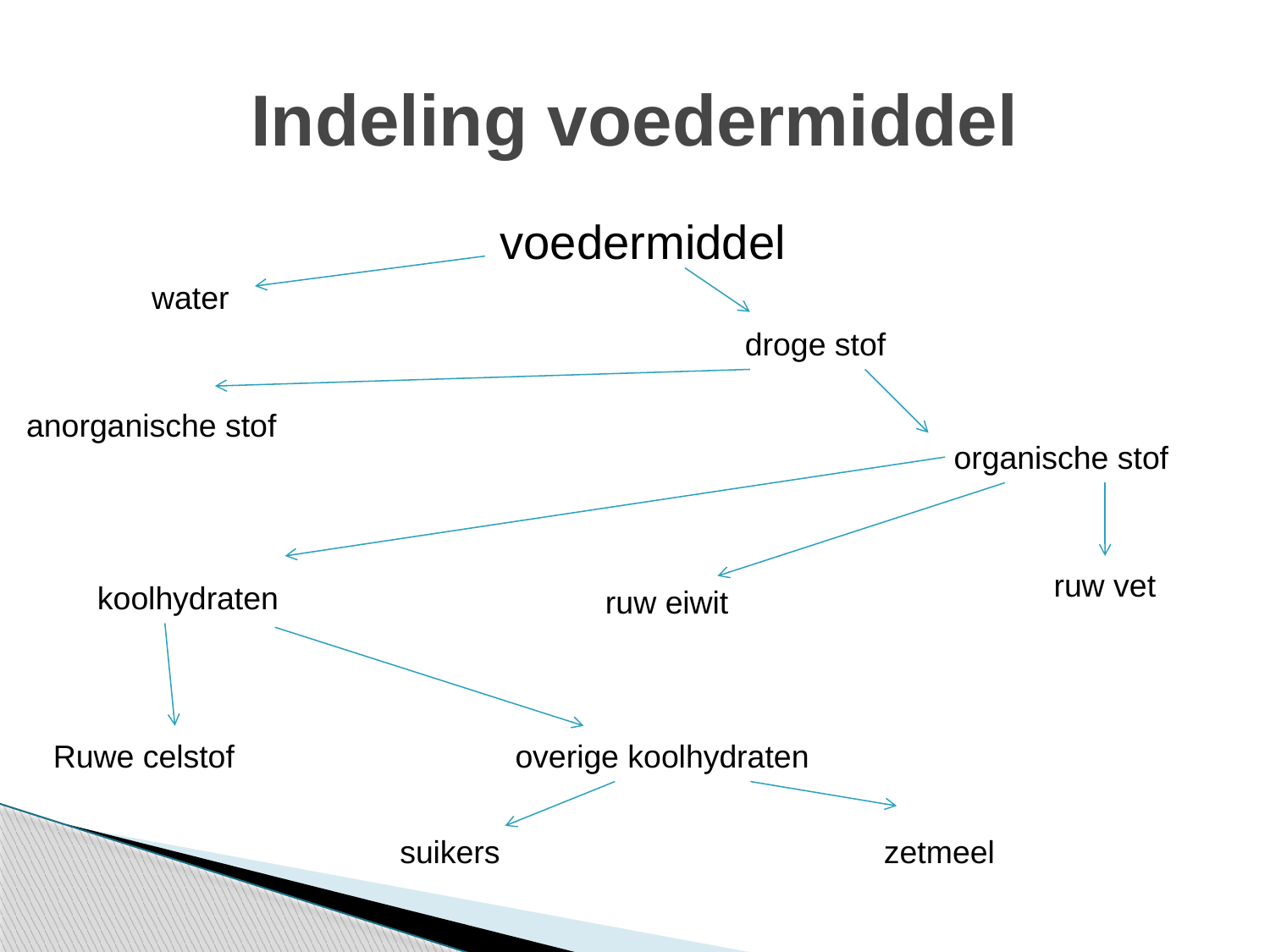

# Indeling voedermiddel
voedermiddel
water
droge stof
anorganische stof
organische stof
ruw vet
koolhydraten
ruw eiwit
Ruwe celstof
overige koolhydraten
suikers
zetmeel